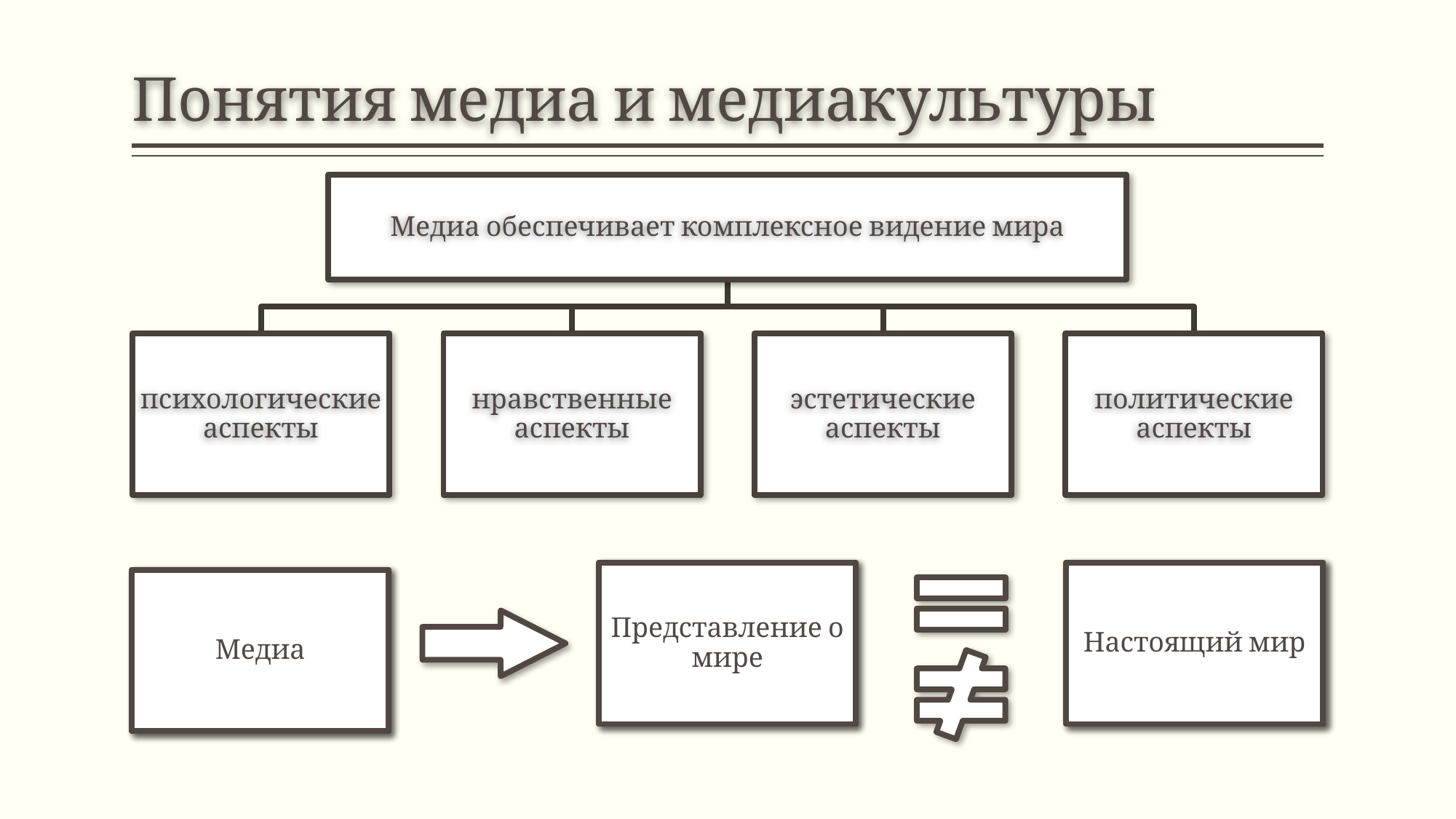

# Понятия медиа и медиакультуры

Медиа обеспечивает комплексное видение мира

психологические аспекты

нравственные аспекты

эстетические аспекты

политические аспекты

Представление о мире

Настоящий мир

Медиа